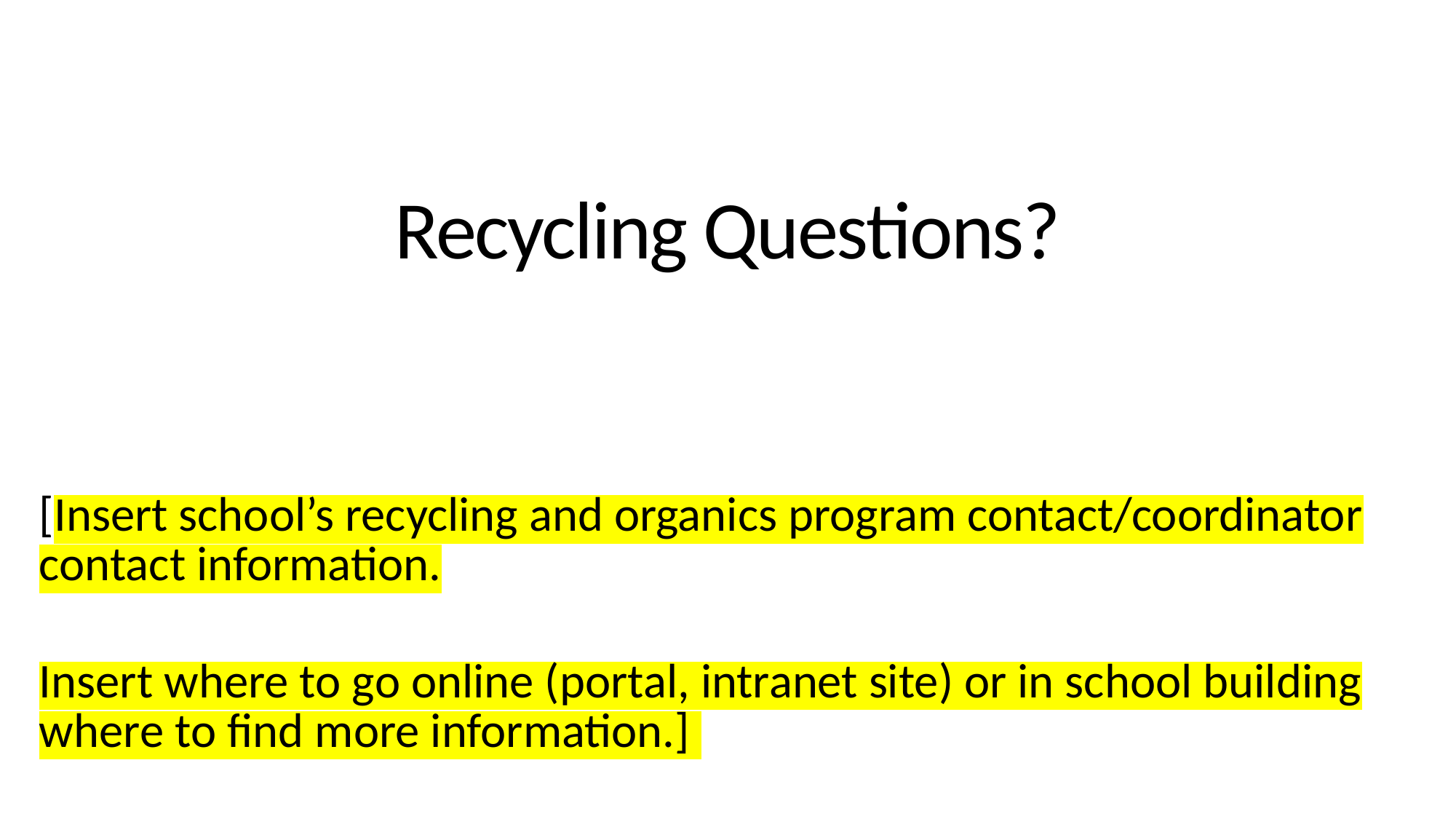

# Recycling Questions?
[Insert school’s recycling and organics program contact/coordinator contact information.

Insert where to go online (portal, intranet site) or in school building where to find more information.]